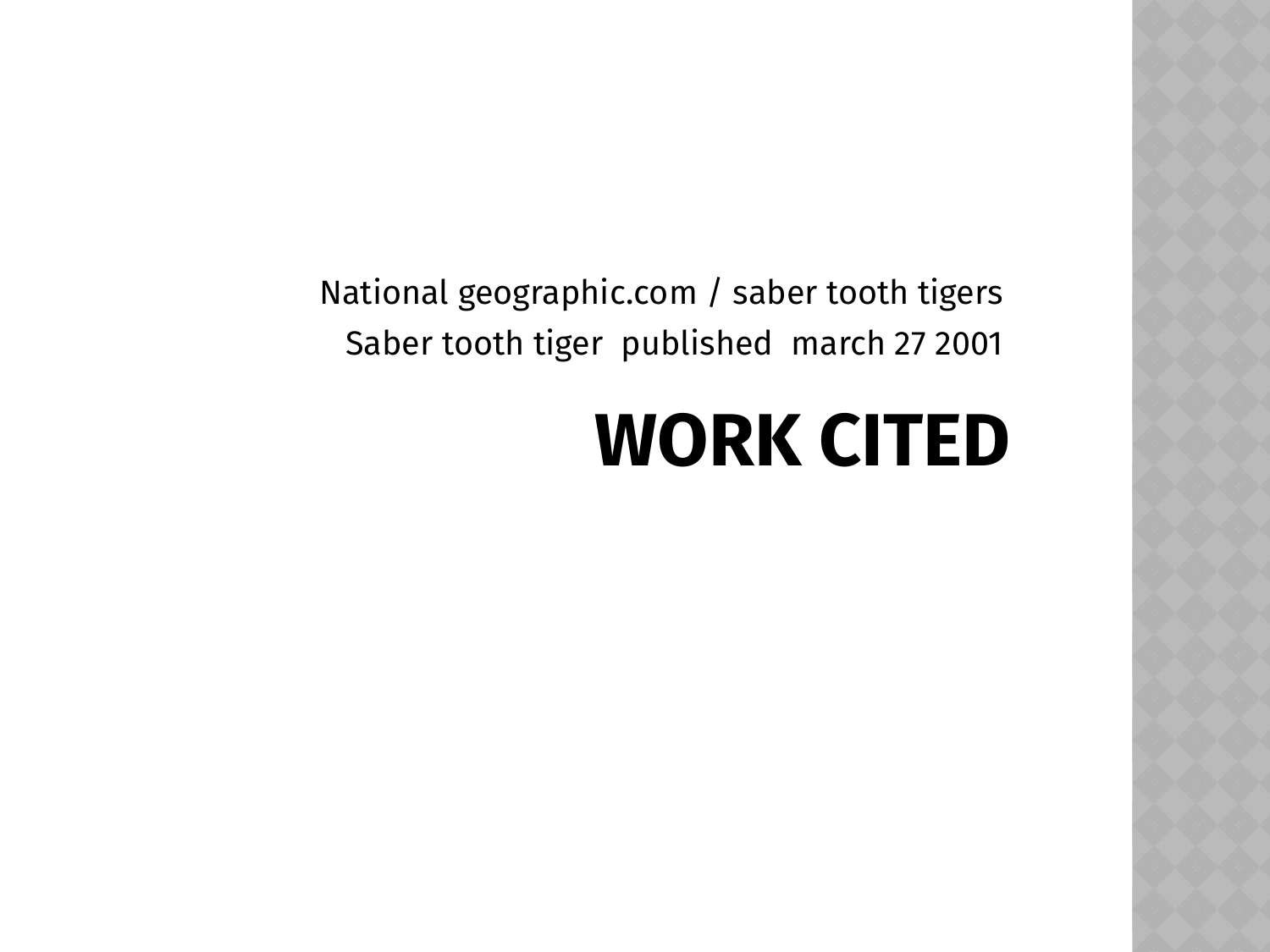

National geographic.com / saber tooth tigers
Saber tooth tiger  published  march 27 2001
# Work cited